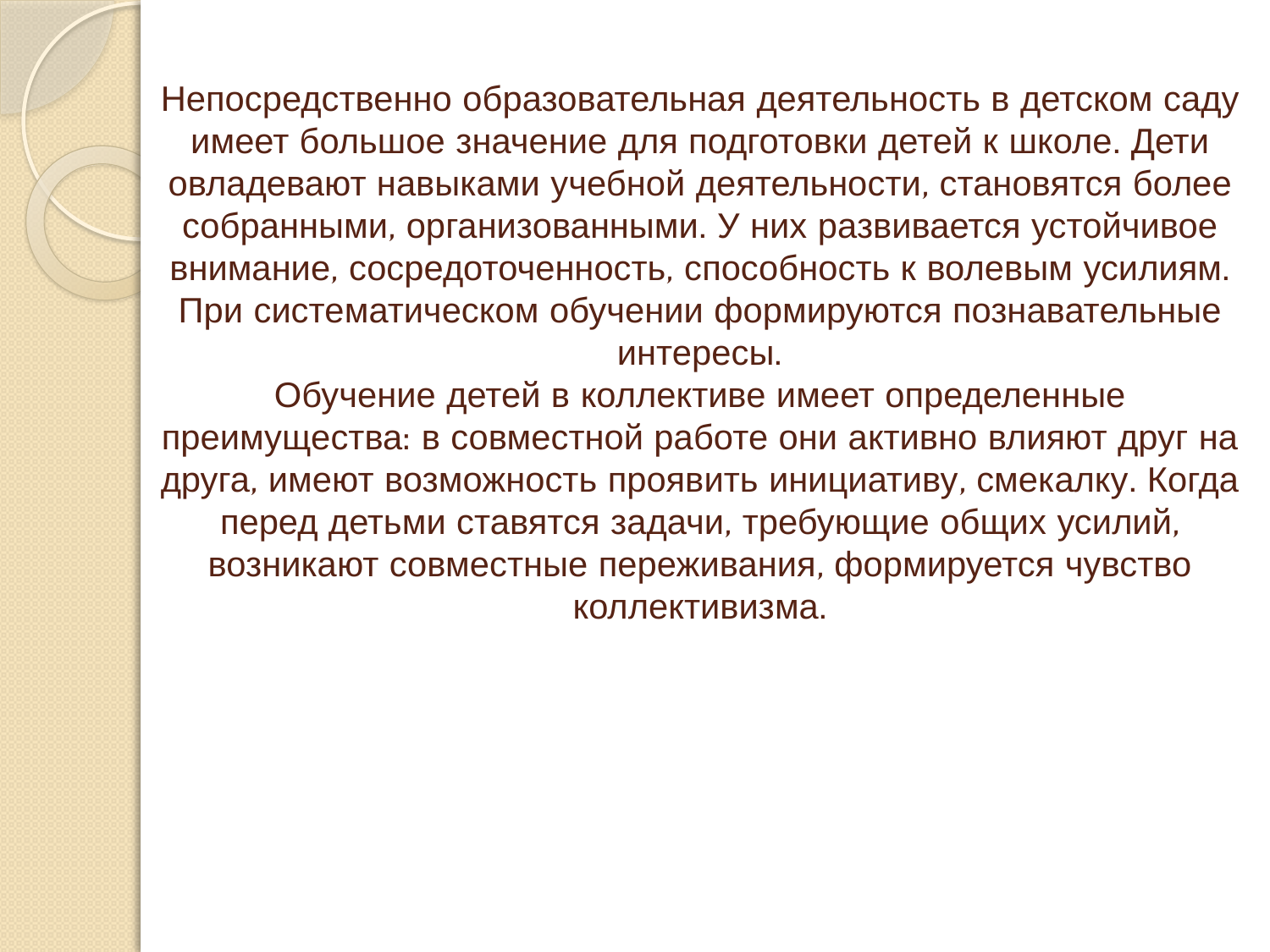

# Непосредственно образовательная деятельность в детском саду имеет большое значение для подготовки детей к школе. Дети овладевают навыками учебной деятельности, становятся более собранными, организованными. У них развивается устойчивое внимание, сосредоточенность, способность к волевым усилиям. При систематическом обучении формируются познавательные интересы. Обучение детей в коллективе имеет определенные преимущества: в совместной работе они активно влияют друг на друга, имеют возможность проявить инициативу, смекалку. Когда перед детьми ставятся задачи, требующие общих усилий, возникают совместные переживания, формируется чувство коллективизма.